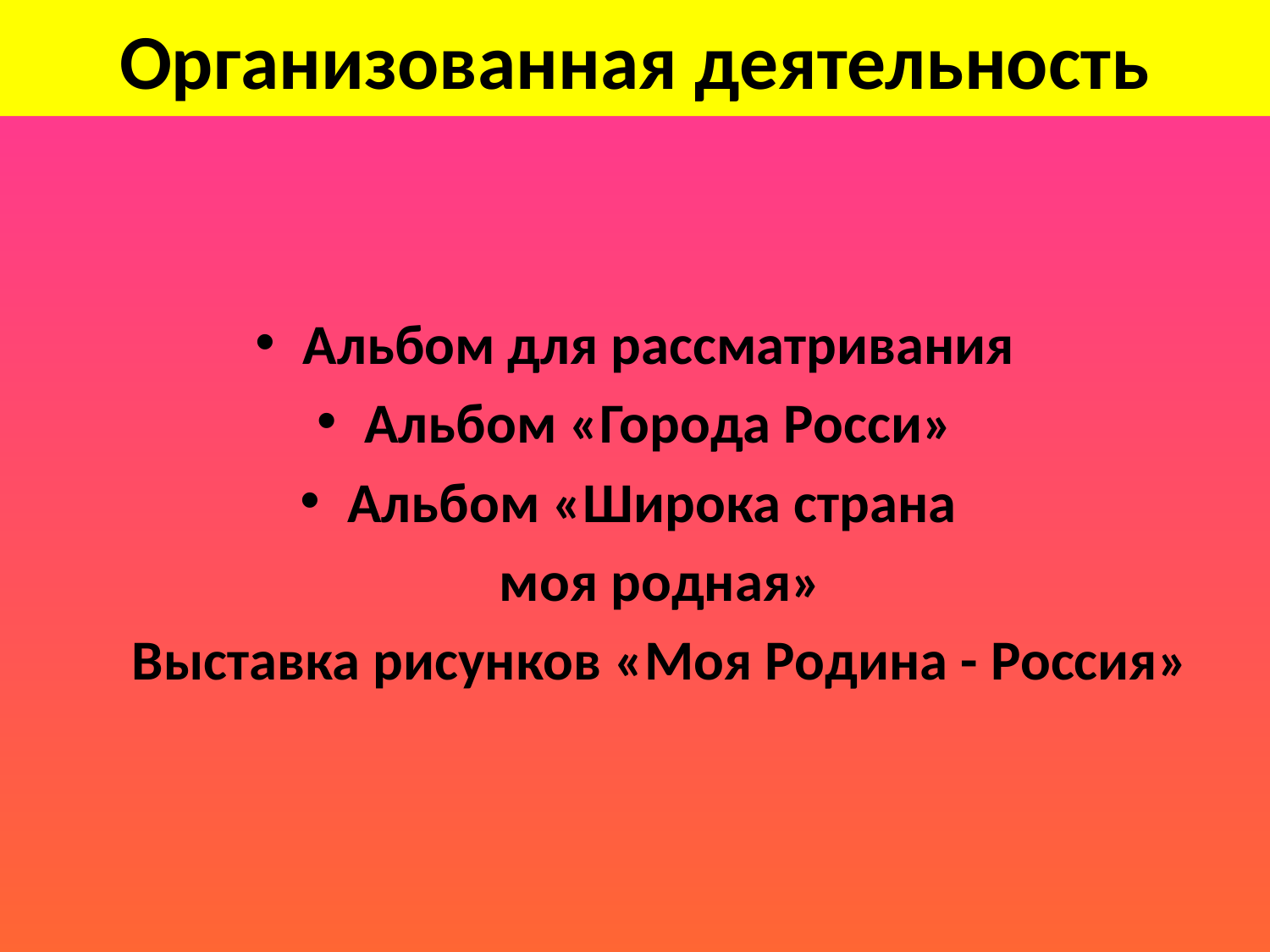

# Организованная деятельность

Альбом для рассматривания
Альбом «Города Росси»
Альбом «Широка страна
    моя родная»
    Выставка рисунков «Моя Родина - Россия»